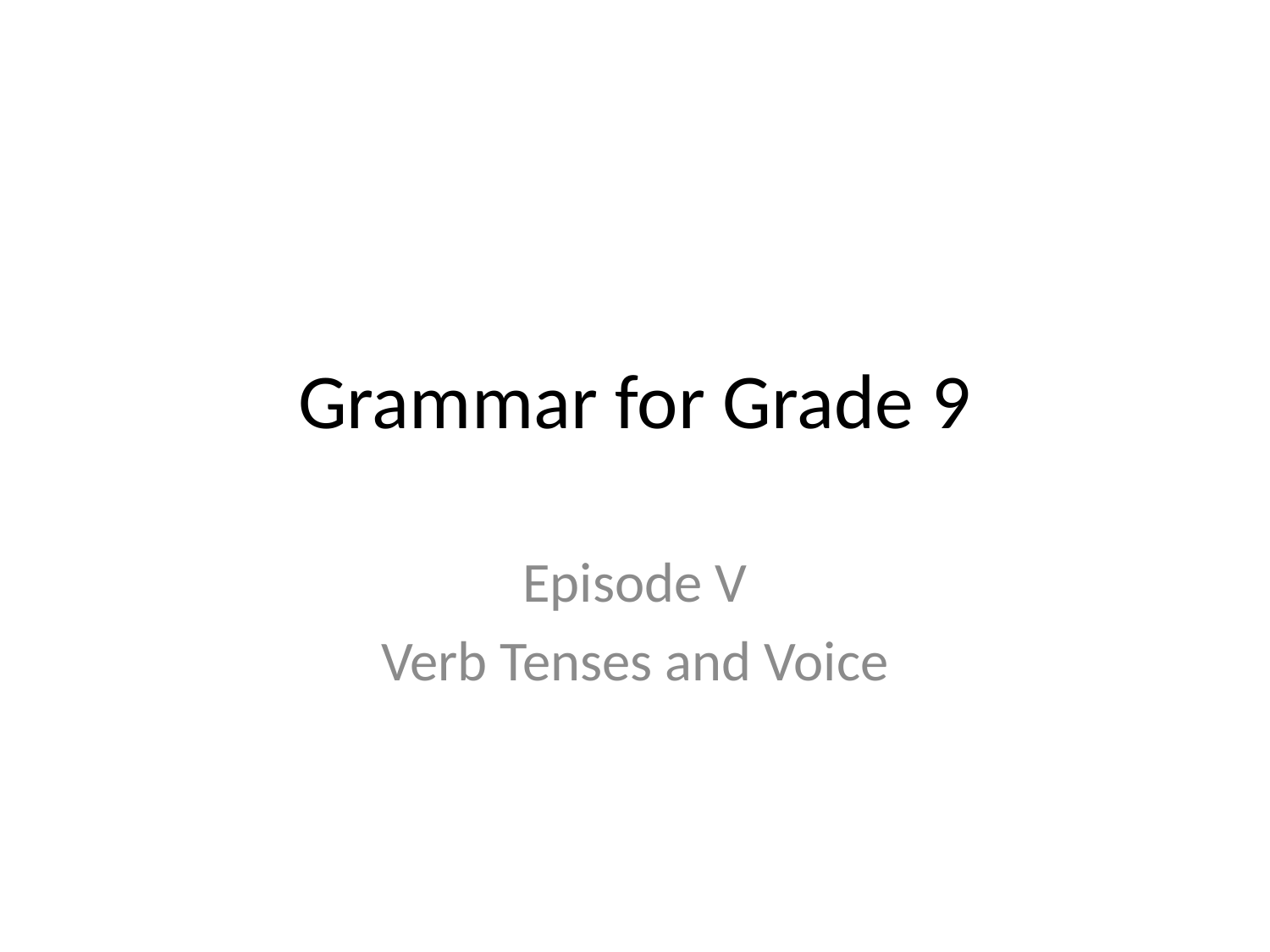

# Grammar for Grade 9
Episode V
Verb Tenses and Voice